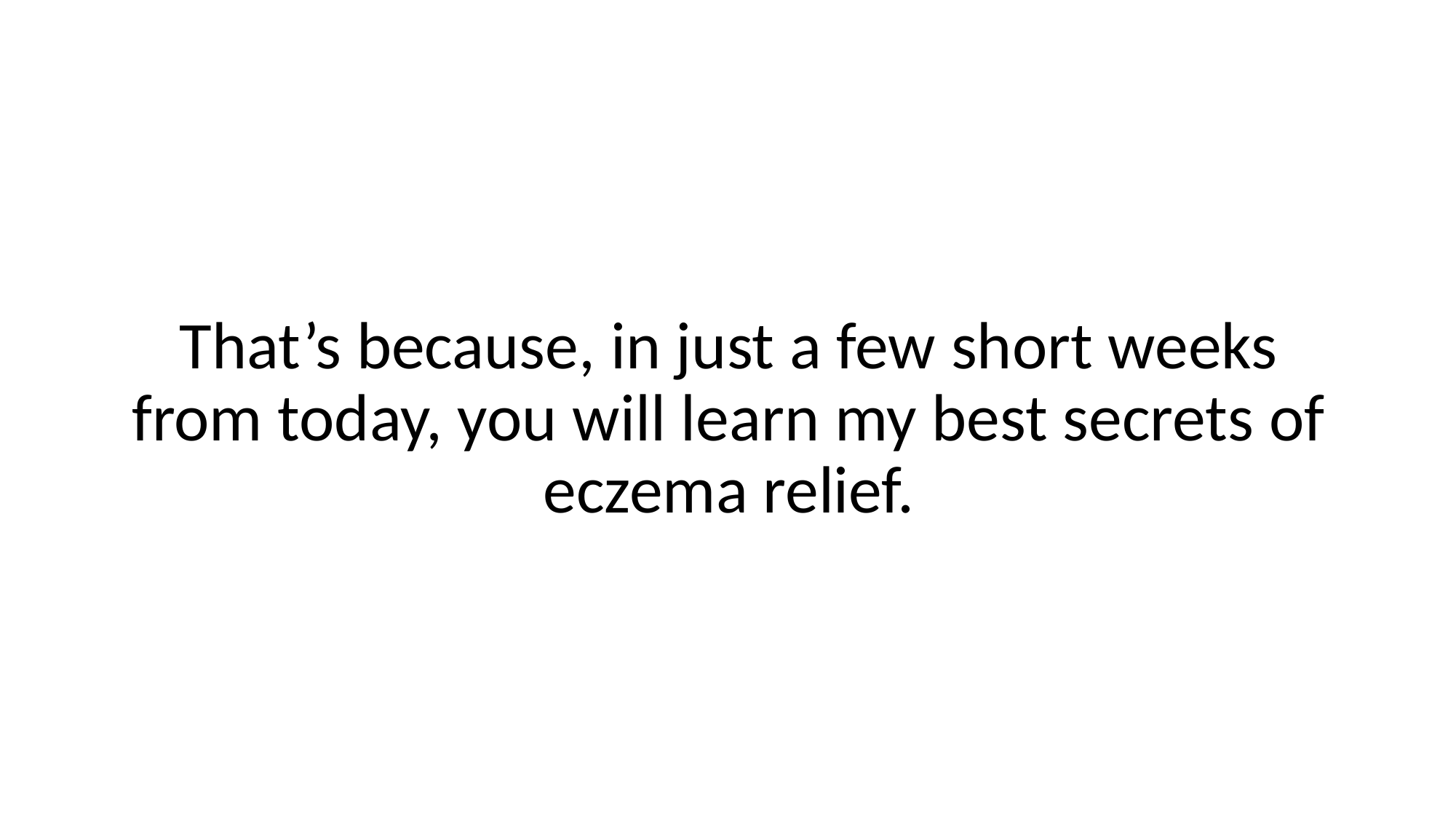

That’s because, in just a few short weeks from today, you will learn my best secrets of eczema relief.